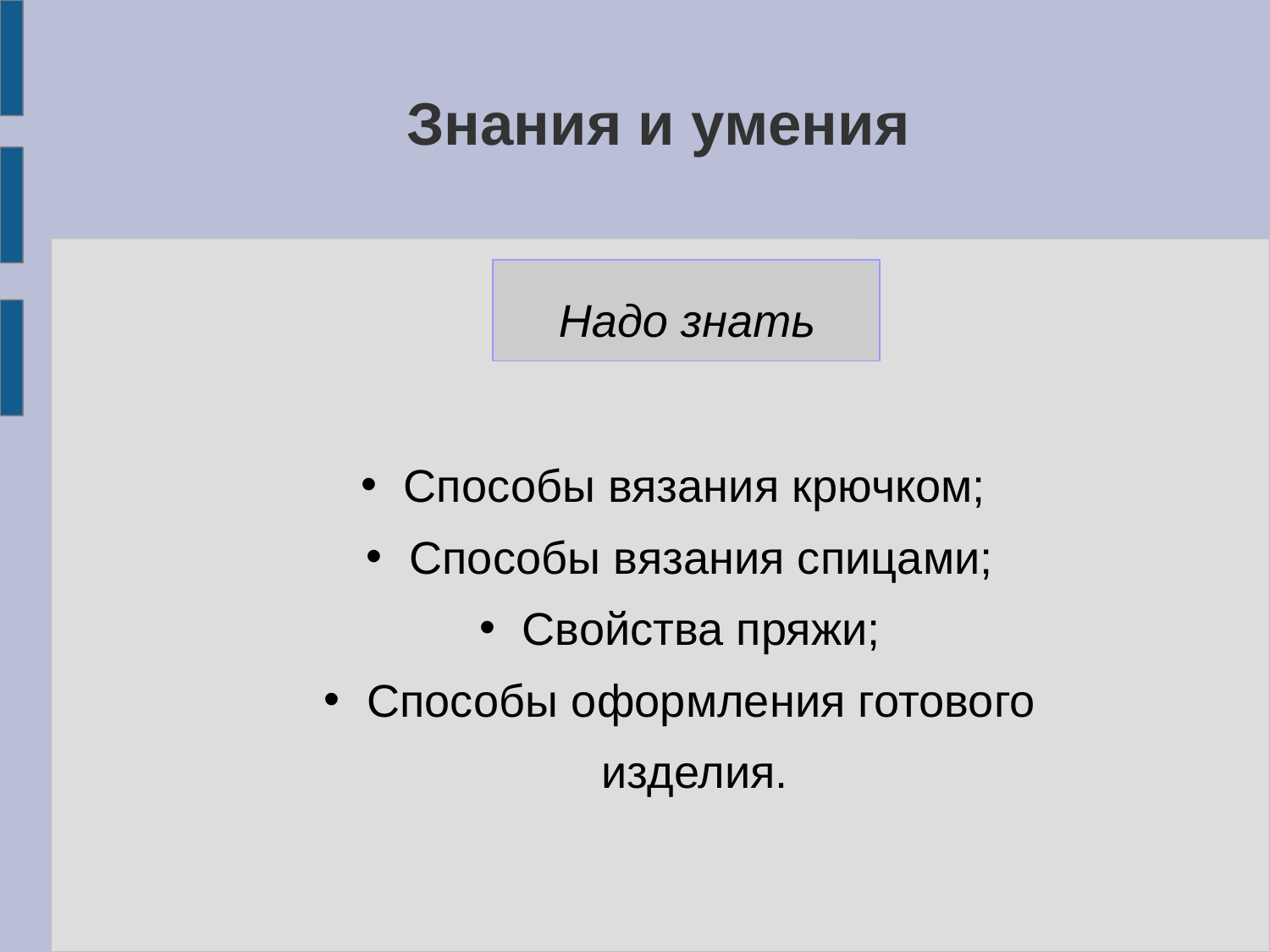

# Знания и умения

Надо знать

 Способы вязания крючком;
 Способы вязания спицами;
 Свойства пряжи;
 Способы оформления готового изделия.